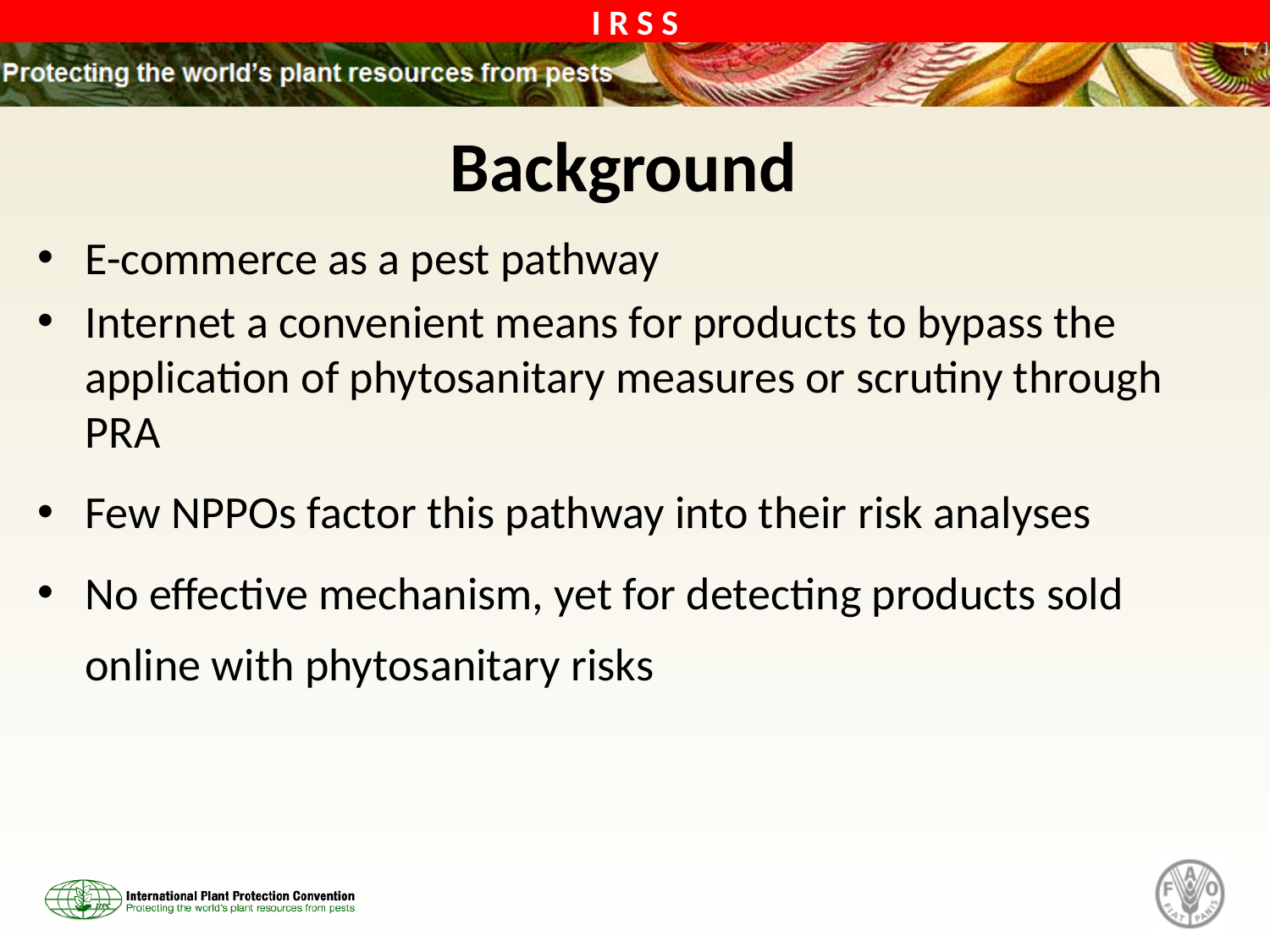

# Background
E-commerce as a pest pathway
Internet a convenient means for products to bypass the application of phytosanitary measures or scrutiny through PRA
Few NPPOs factor this pathway into their risk analyses
No effective mechanism, yet for detecting products sold online with phytosanitary risks